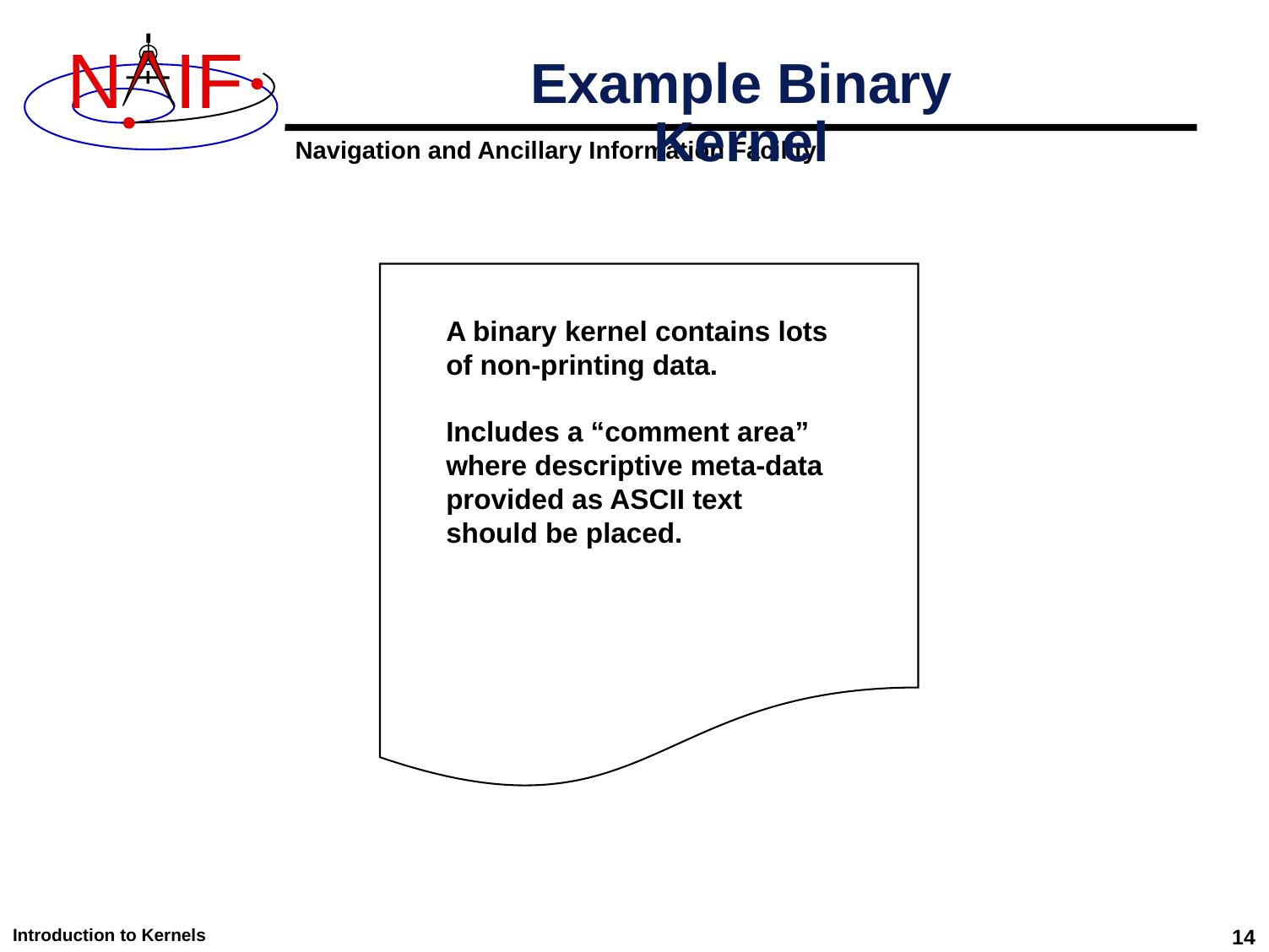

# Example Binary Kernel

A binary kernel contains lots of non-printing data.

Includes a “comment area” where descriptive meta-data provided as ASCII text should be placed.

Introduction to Kernels
14